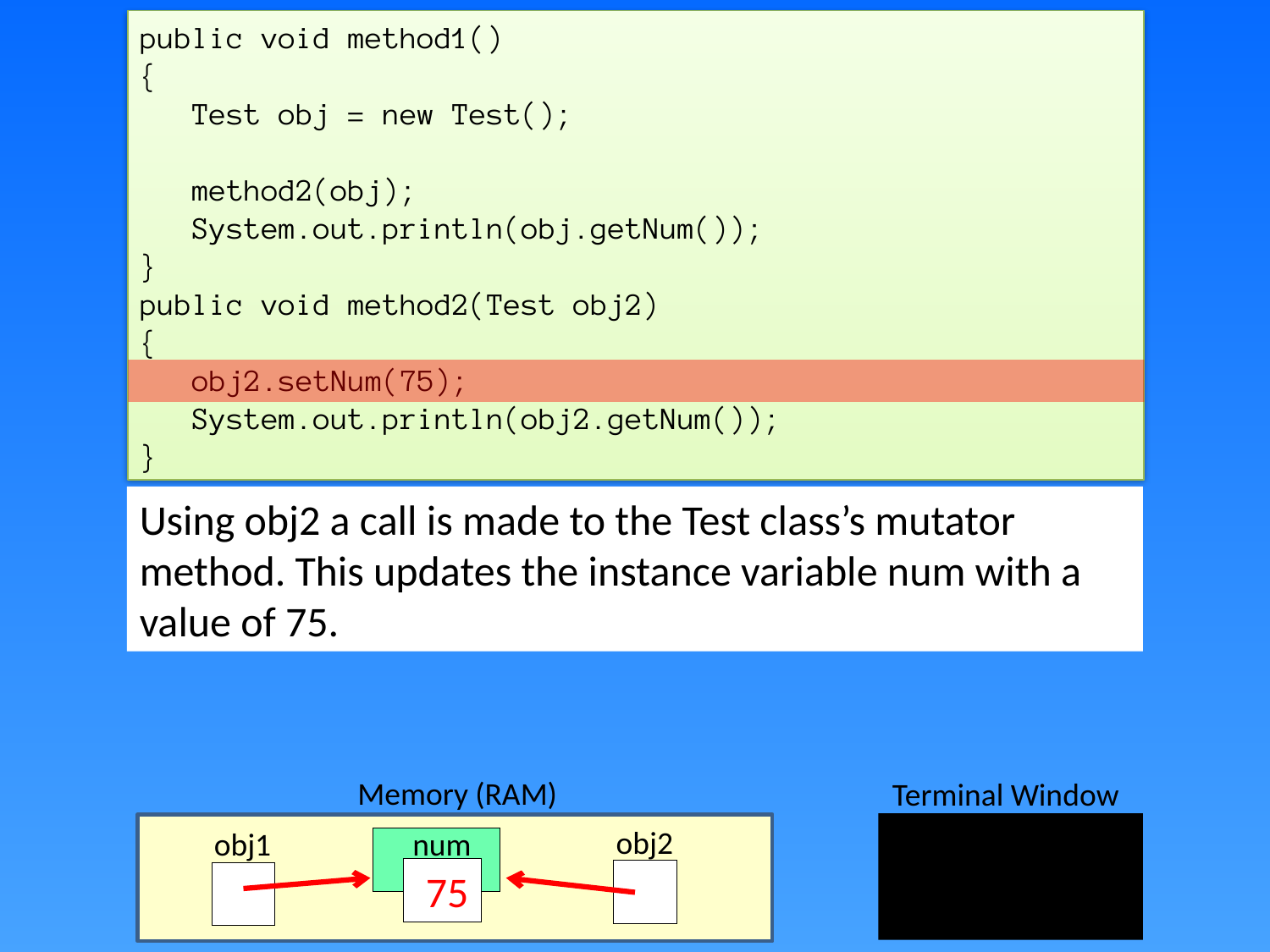

public void method1()
{
   Test obj = new Test();

   method2(obj);
   System.out.println(obj.getNum());
}
public void method2(Test obj2)
{
   obj2.setNum(75);
   System.out.println(obj2.getNum());
}

Using obj2 a call is made to the Test class’s mutator method. This updates the instance variable num with a value of 75.
Memory (RAM)
Terminal Window
K

obj2
obj1
num

 75